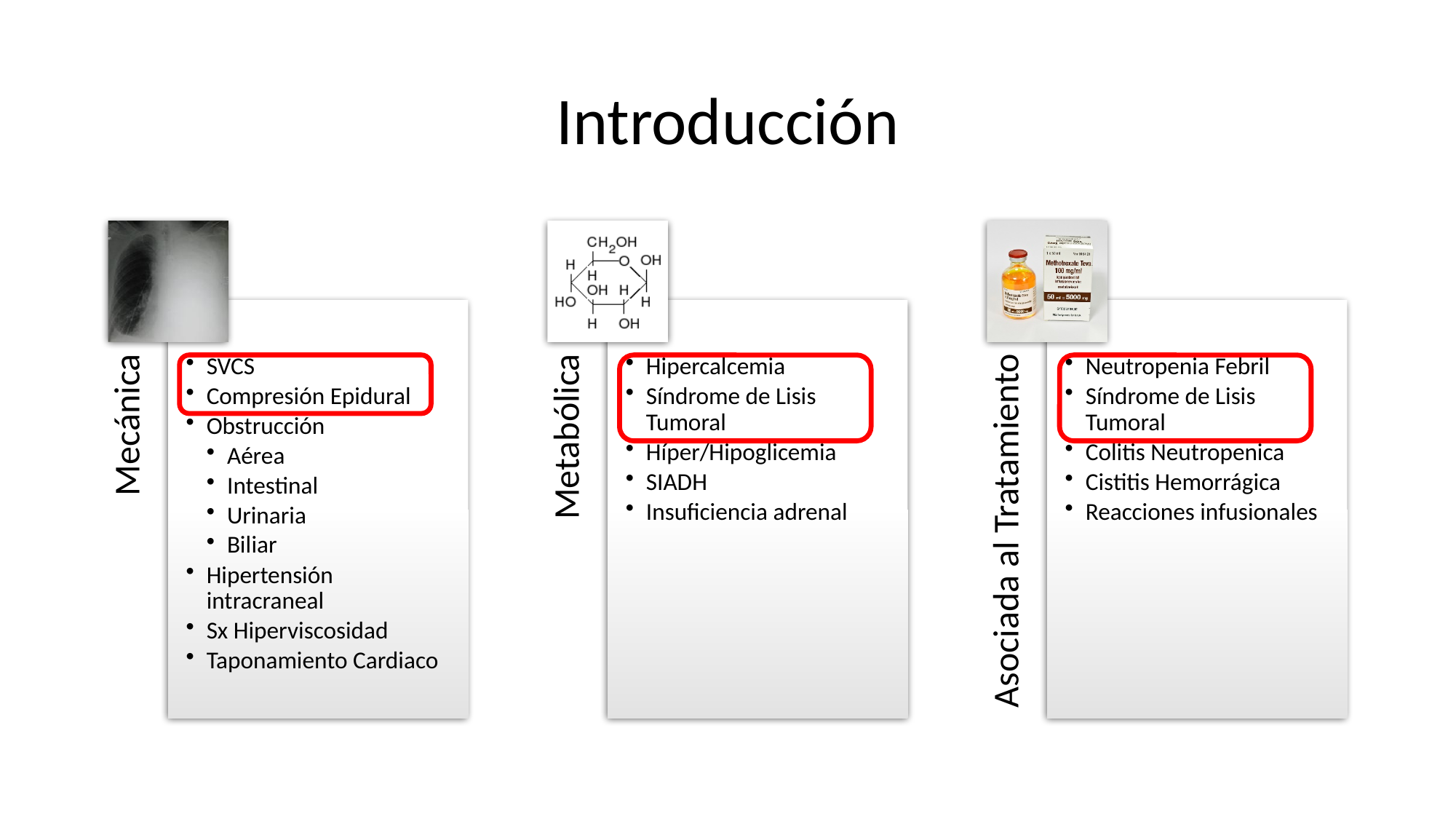

# Introducción
Mecánica
SVCS
Compresión Epidural
Obstrucción
Aérea
Intestinal
Urinaria
Biliar
Hipertensión intracraneal
Sx Hiperviscosidad
Taponamiento Cardiaco
Metabólica
Hipercalcemia
Síndrome de Lisis Tumoral
Híper/Hipoglicemia
SIADH
Insuficiencia adrenal

Asociada al Tratamiento
Neutropenia Febril
Síndrome de Lisis Tumoral
Colitis Neutropenica
Cistitis Hemorrágica
Reacciones infusionales